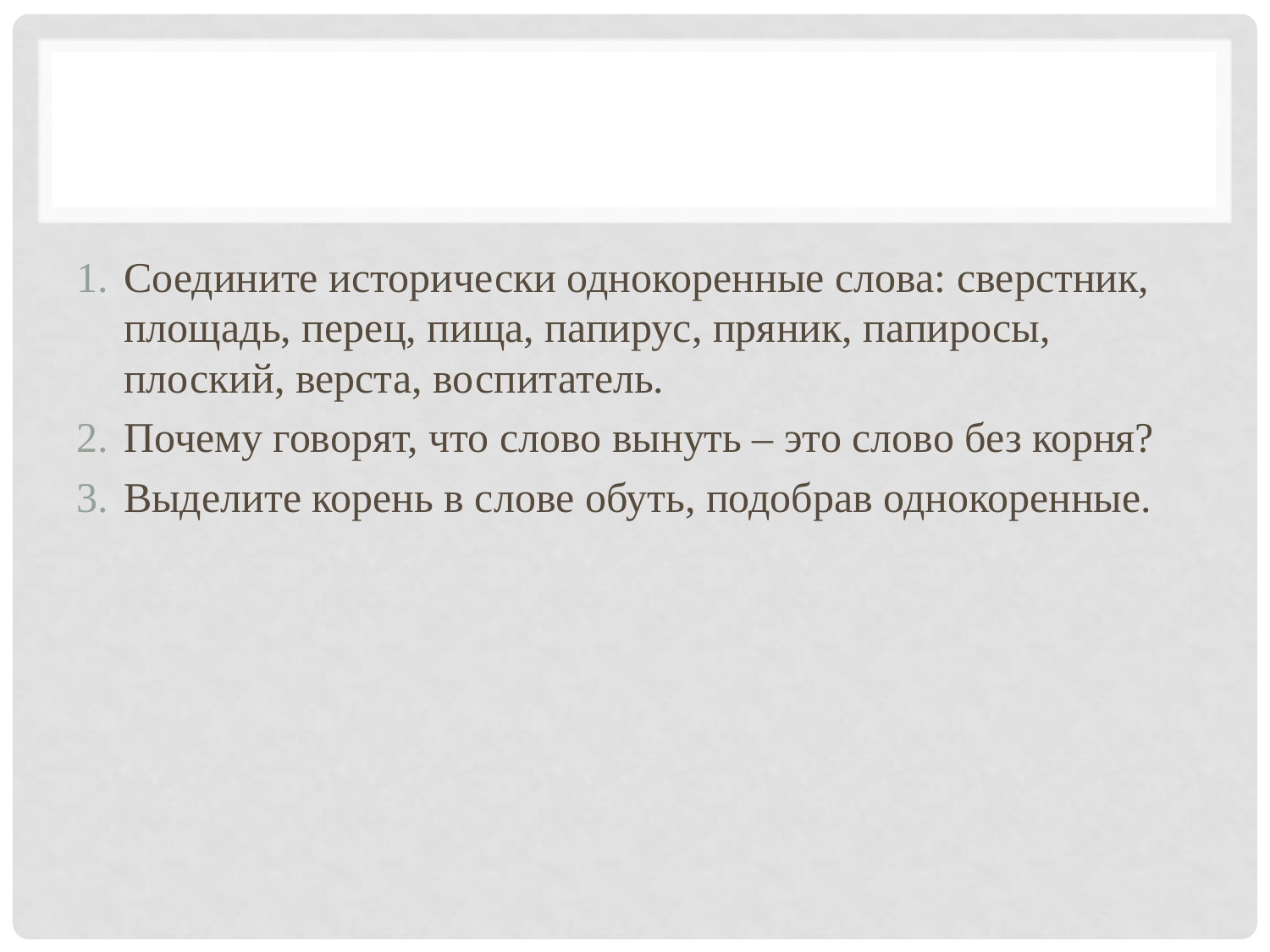

#
Соедините исторически однокоренные слова: сверстник, площадь, перец, пища, папирус, пряник, папиросы, плоский, верста, воспитатель.
Почему говорят, что слово вынуть – это слово без корня?
Выделите корень в слове обуть, подобрав однокоренные.